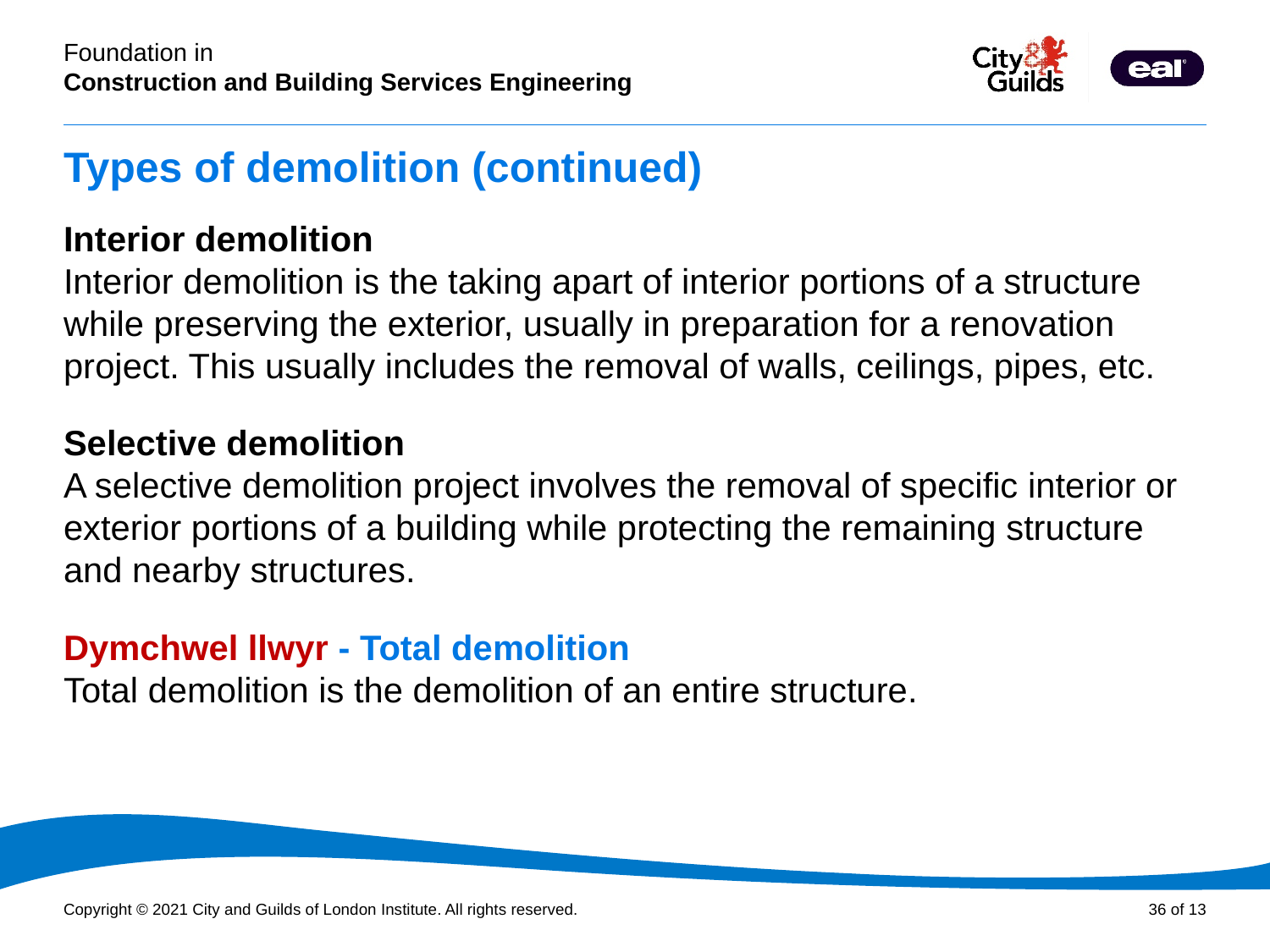

# Types of demolition (continued)
Interior demolition
Interior demolition is the taking apart of interior portions of a structure while preserving the exterior, usually in preparation for a renovation project. This usually includes the removal of walls, ceilings, pipes, etc.
Selective demolition
A selective demolition project involves the removal of specific interior or exterior portions of a building while protecting the remaining structure and nearby structures.
Dymchwel llwyr - Total demolition
Total demolition is the demolition of an entire structure.